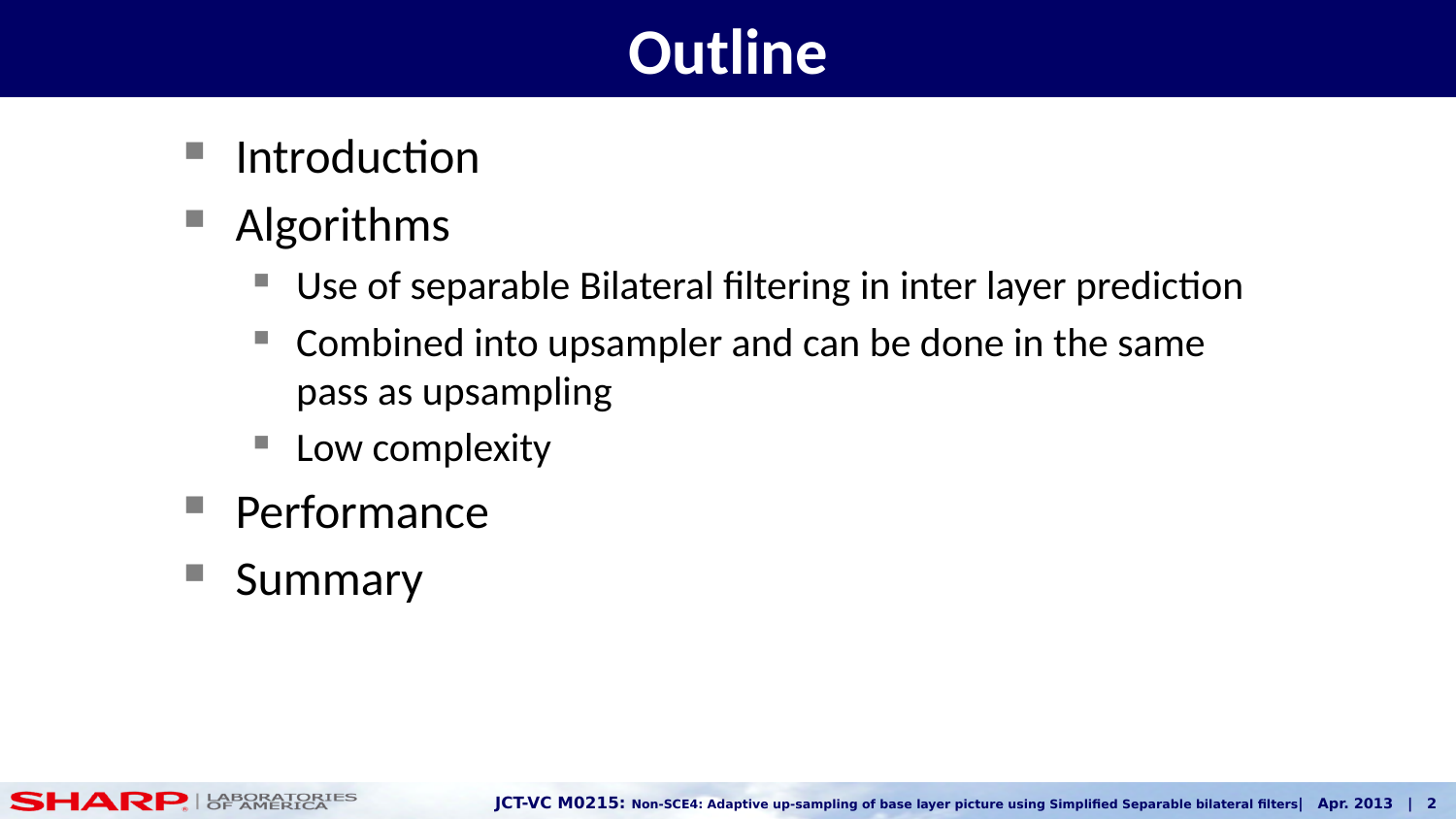

# Outline
Introduction
Algorithms
Use of separable Bilateral filtering in inter layer prediction
Combined into upsampler and can be done in the same pass as upsampling
Low complexity
Performance
Summary